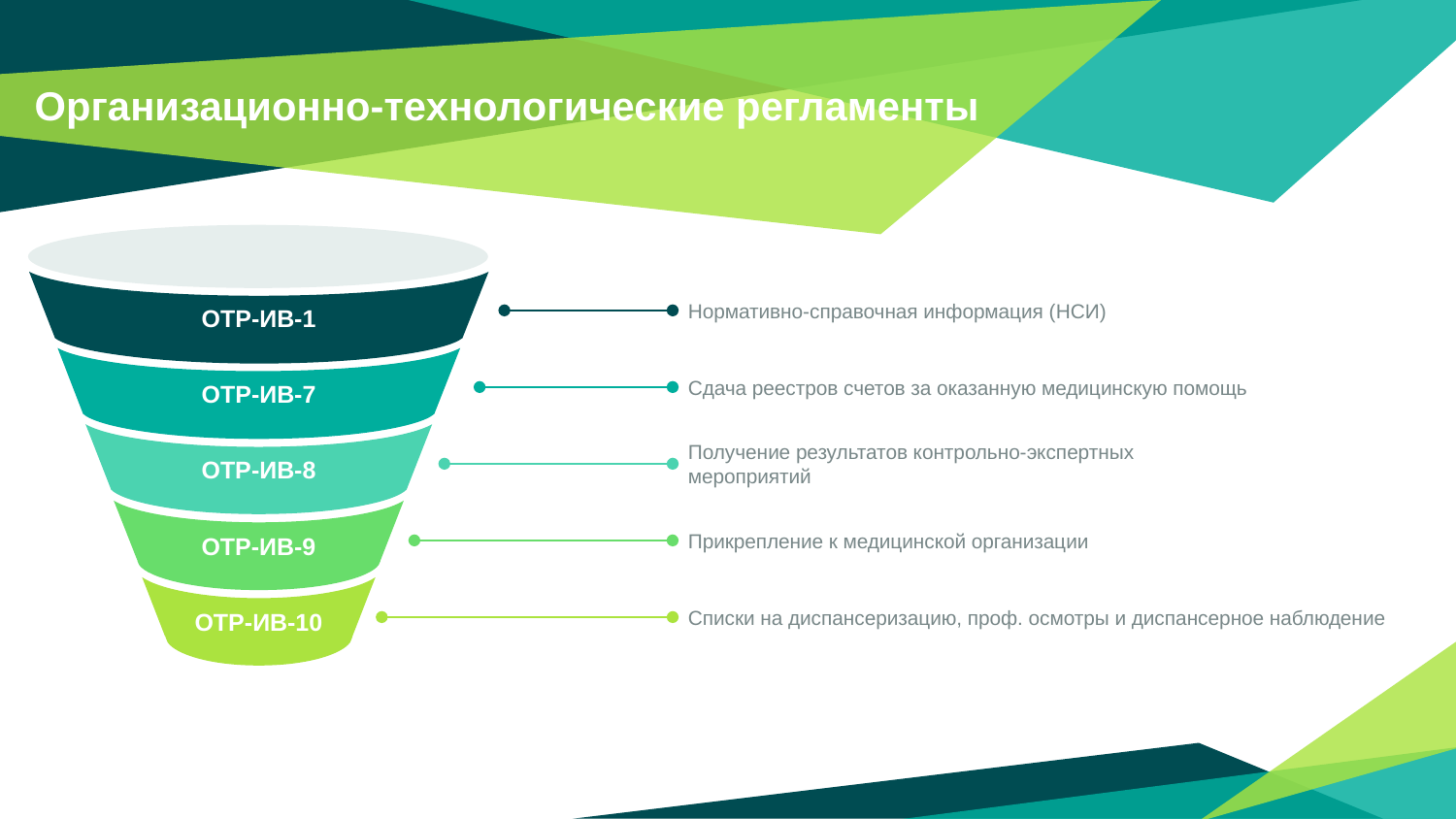

# Организационно-технологические регламенты

ОТР-ИВ-1
ОТР-ИВ-7
ОТР-ИВ-8
ОТР-ИВ-9
ОТР-ИВ-10
Нормативно-справочная информация (НСИ)
Сдача реестров счетов за оказанную медицинскую помощь
Получение результатов контрольно-экспертных мероприятий
Прикрепление к медицинской организации
Списки на диспансеризацию, проф. осмотры и диспансерное наблюдение
15